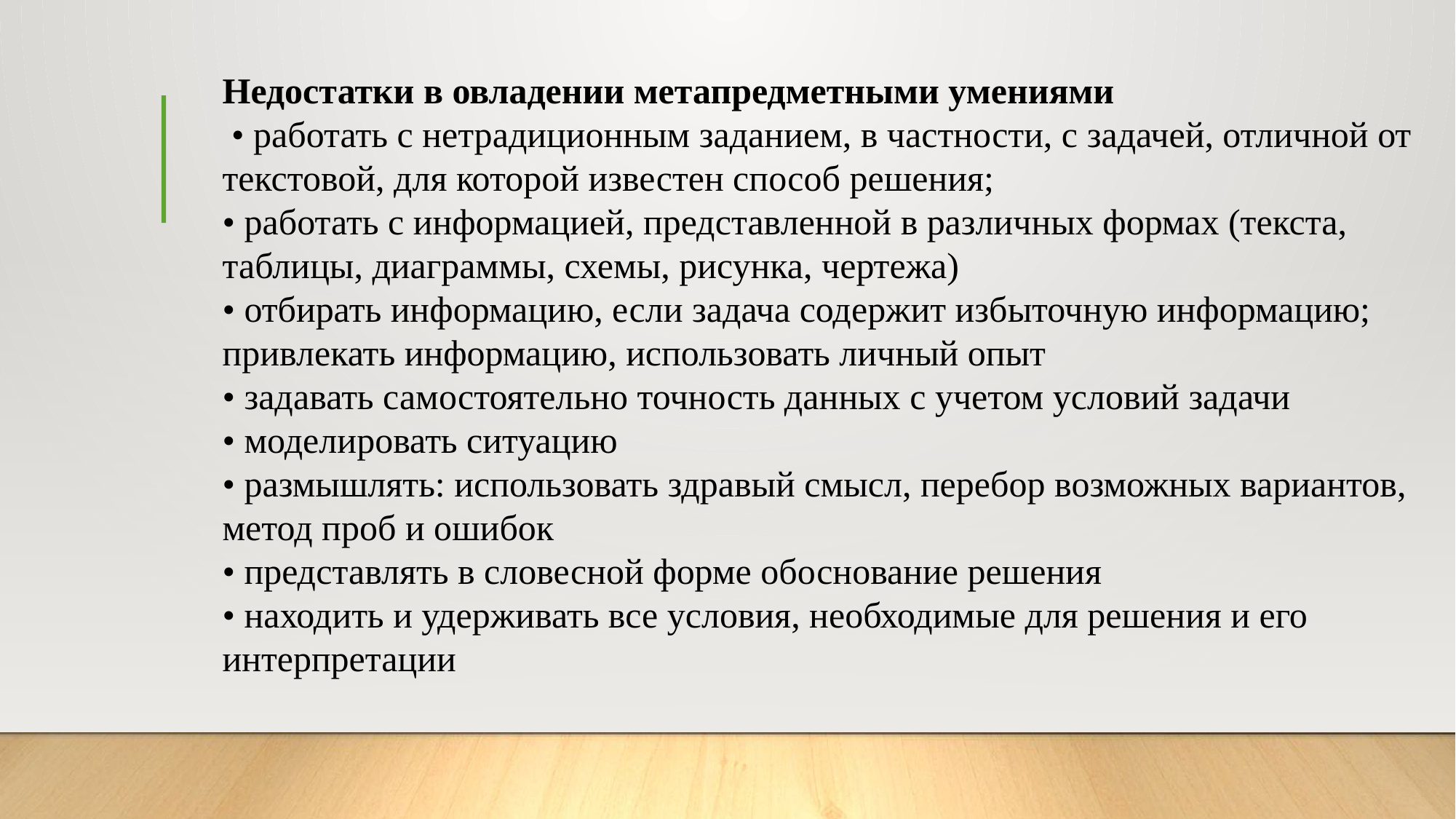

Недостатки в овладении метапредметными умениями
 • работать с нетрадиционным заданием, в частности, с задачей, отличной от текстовой, для которой известен способ решения;
• работать с информацией, представленной в различных формах (текста, таблицы, диаграммы, схемы, рисунка, чертежа)
• отбирать информацию, если задача содержит избыточную информацию; привлекать информацию, использовать личный опыт
• задавать самостоятельно точность данных с учетом условий задачи
• моделировать ситуацию
• размышлять: использовать здравый смысл, перебор возможных вариантов, метод проб и ошибок
• представлять в словесной форме обоснование решения
• находить и удерживать все условия, необходимые для решения и его интерпретации